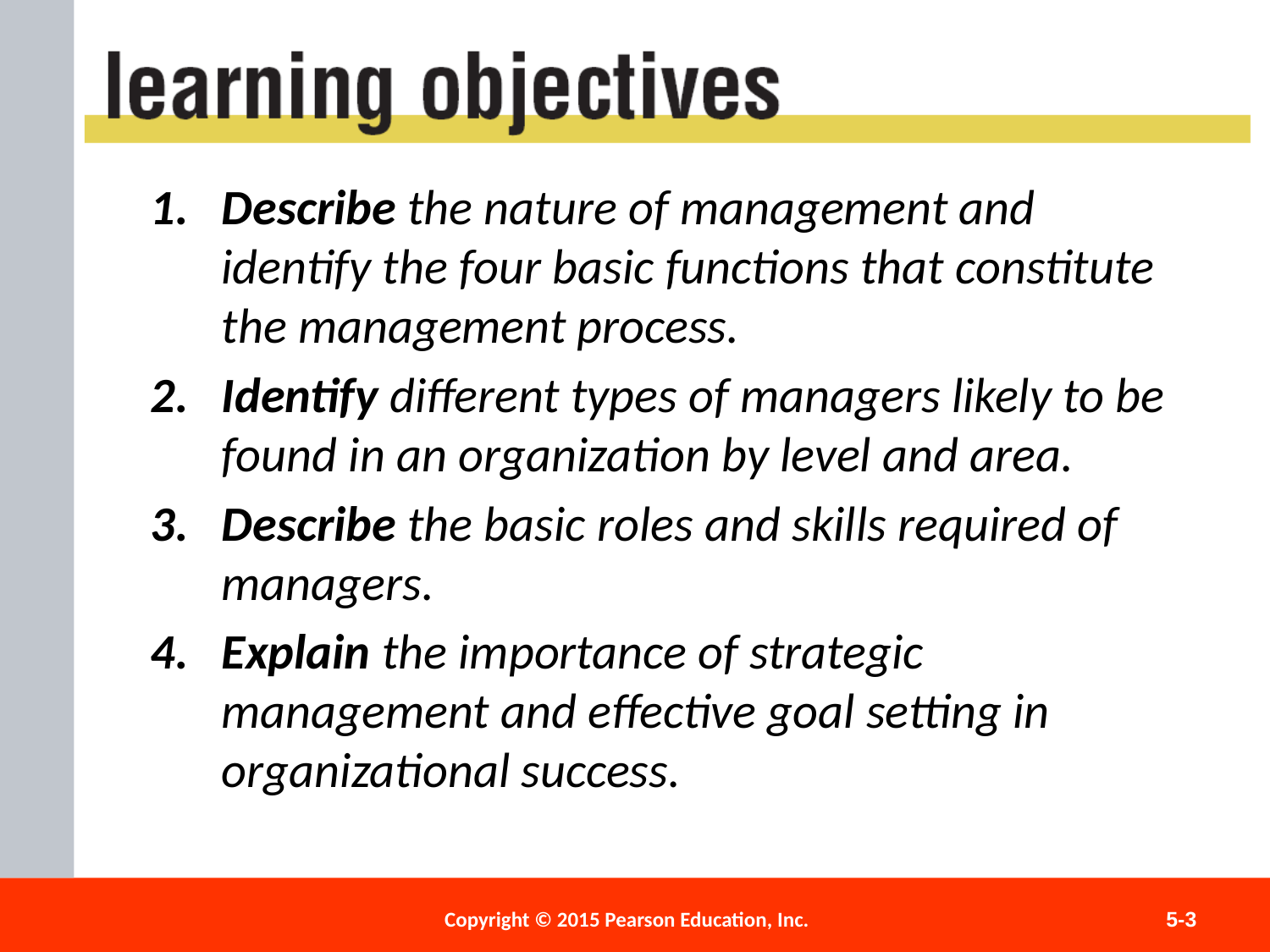

Describe the nature of management and identify the four basic functions that constitute the management process.
Identify different types of managers likely to be found in an organization by level and area.
Describe the basic roles and skills required of managers.
Explain the importance of strategic management and effective goal setting in organizational success.